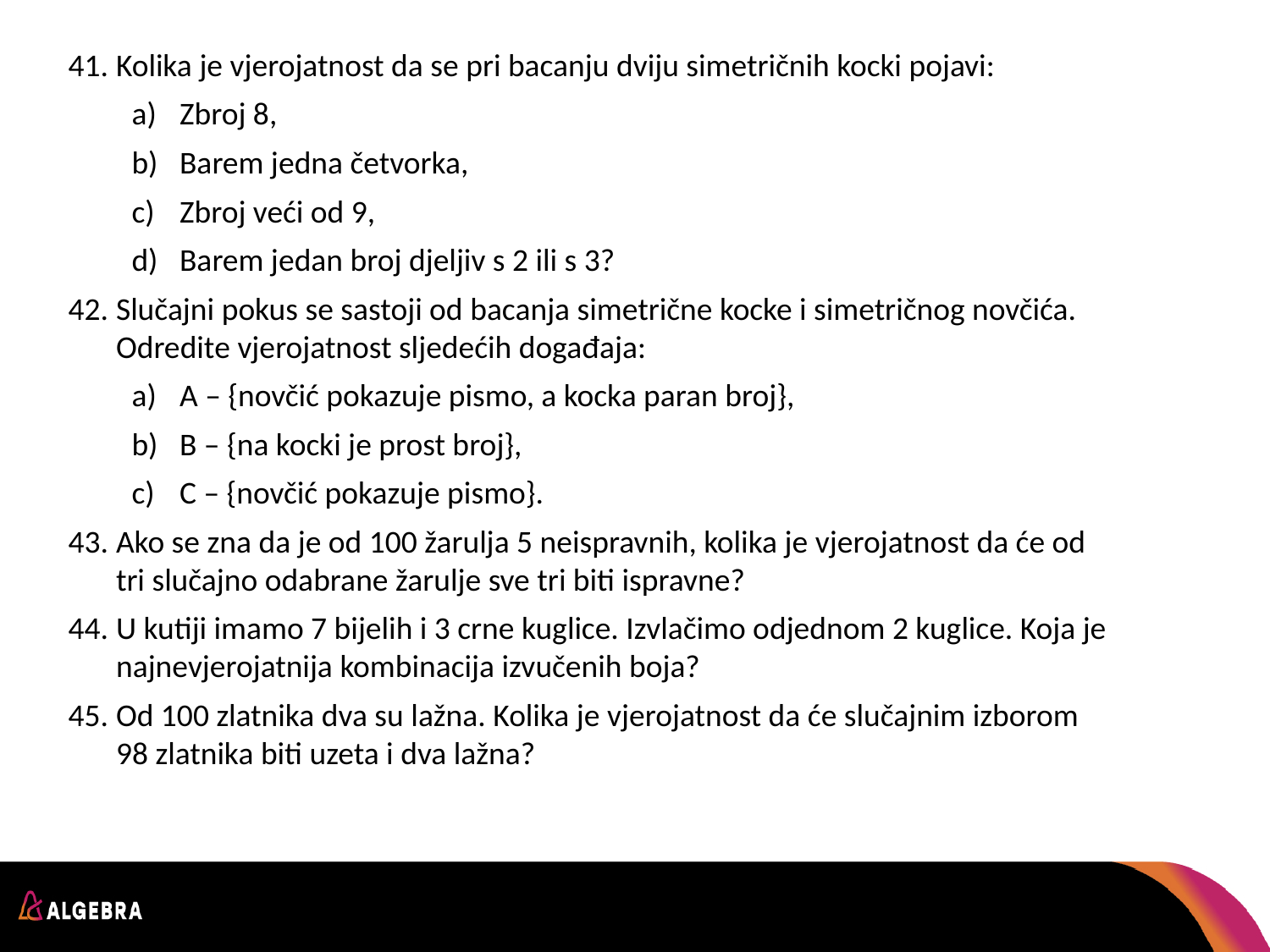

Kolika je vjerojatnost da se pri bacanju dviju simetričnih kocki pojavi:
Zbroj 8,
Barem jedna četvorka,
Zbroj veći od 9,
Barem jedan broj djeljiv s 2 ili s 3?
Slučajni pokus se sastoji od bacanja simetrične kocke i simetričnog novčića.
Odredite vjerojatnost sljedećih događaja:
A – {novčić pokazuje pismo, a kocka paran broj},
B – {na kocki je prost broj},
C – {novčić pokazuje pismo}.
Ako se zna da je od 100 žarulja 5 neispravnih, kolika je vjerojatnost da će od
tri slučajno odabrane žarulje sve tri biti ispravne?
U kutiji imamo 7 bijelih i 3 crne kuglice. Izvlačimo odjednom 2 kuglice. Koja je
najnevjerojatnija kombinacija izvučenih boja?
Od 100 zlatnika dva su lažna. Kolika je vjerojatnost da će slučajnim izborom
98 zlatnika biti uzeta i dva lažna?